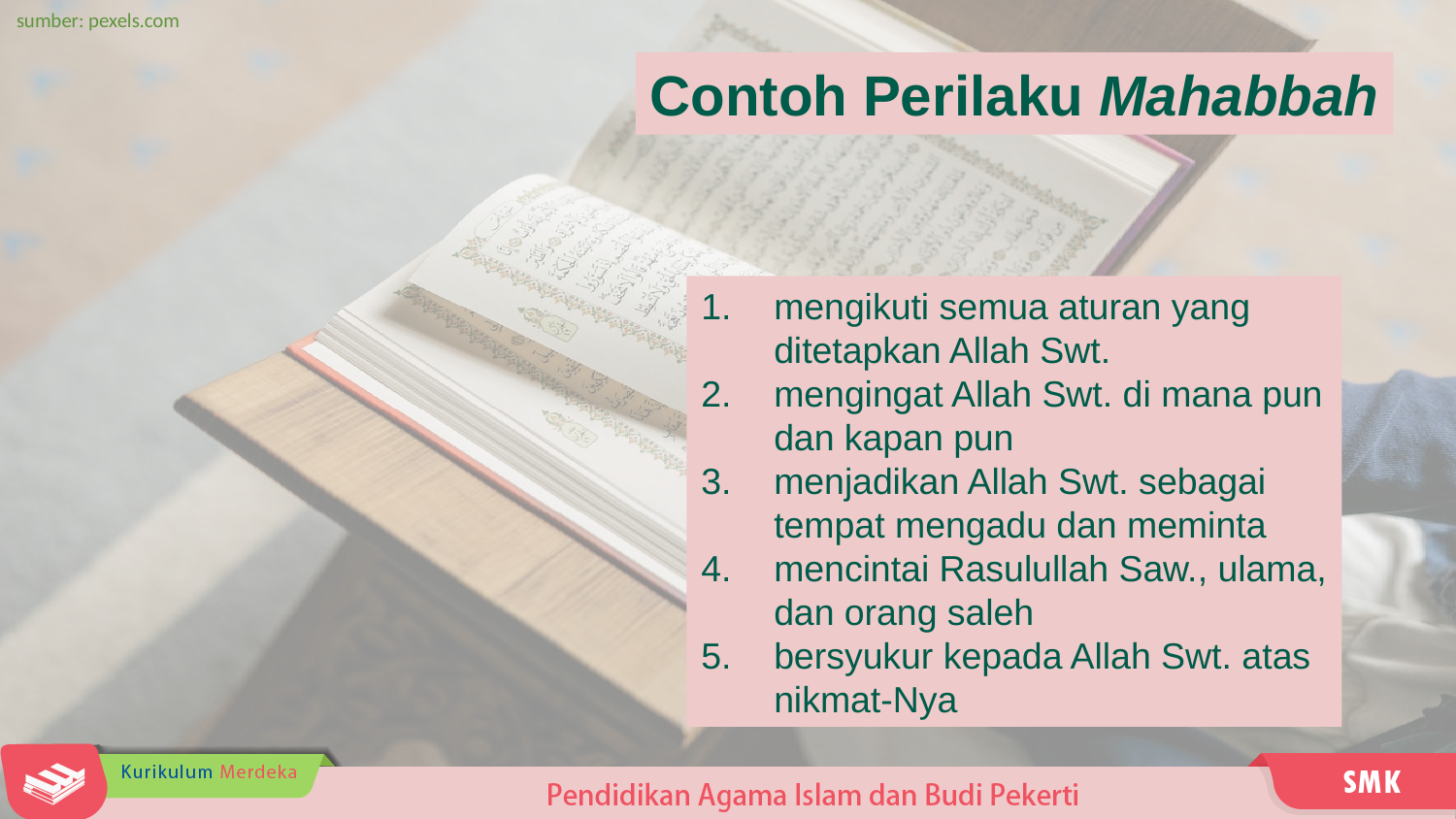

sumber: pexels.com
Contoh Perilaku Mahabbah
mengikuti semua aturan yang ditetapkan Allah Swt.
mengingat Allah Swt. di mana pun dan kapan pun
menjadikan Allah Swt. sebagai tempat mengadu dan meminta
mencintai Rasulullah Saw., ulama, dan orang saleh
bersyukur kepada Allah Swt. atas nikmat-Nya